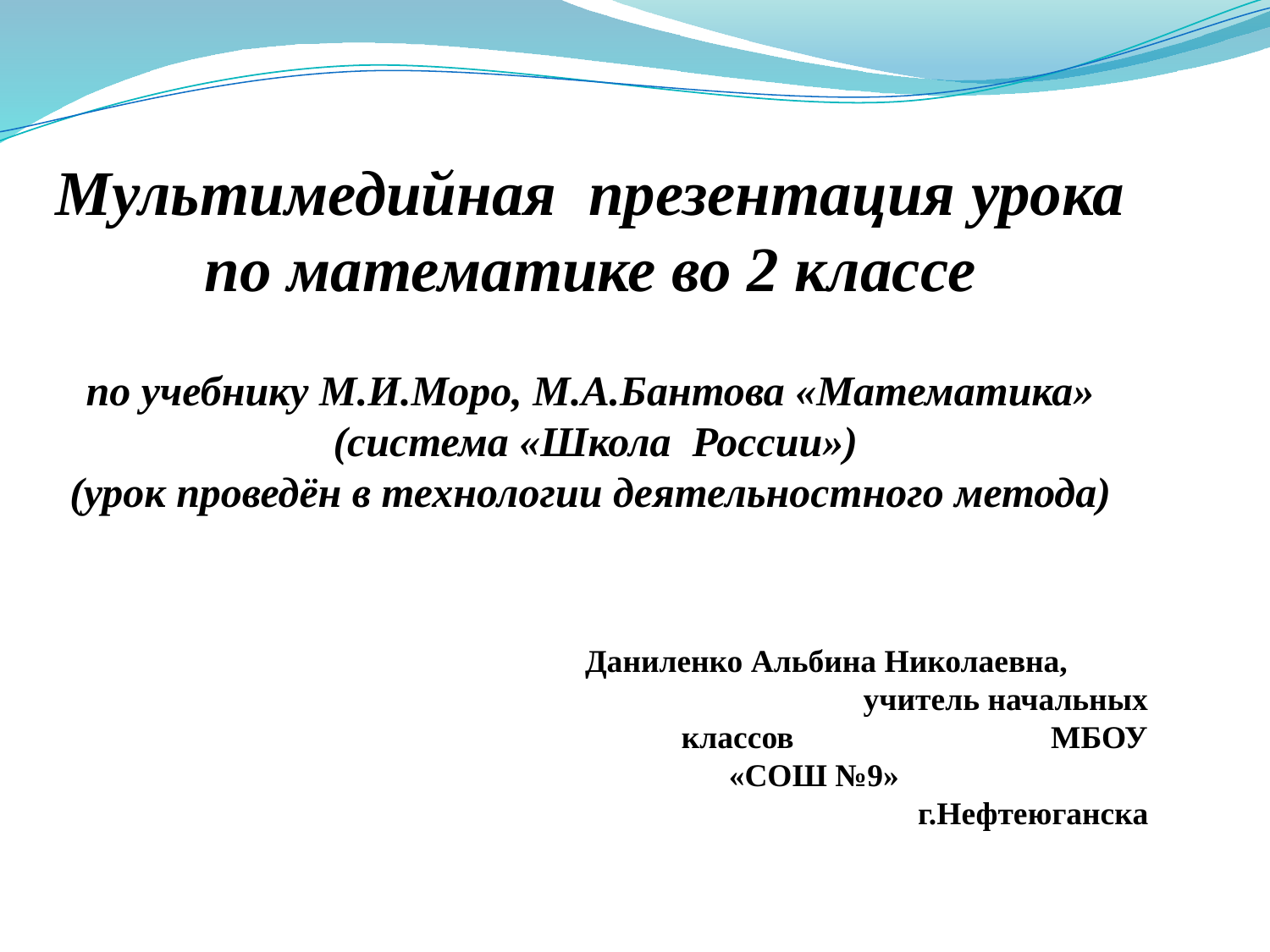

# Мультимедийная  презентация урока по математике во 2 классе по учебнику М.И.Моро, М.А.Бантова «Математика» (система «Школа  России») (урок проведён в технологии деятельностного метода)

Даниленко Альбина Николаевна,                                   учитель начальных классов                                МБОУ «СОШ №9»                                г.Нефтеюганска